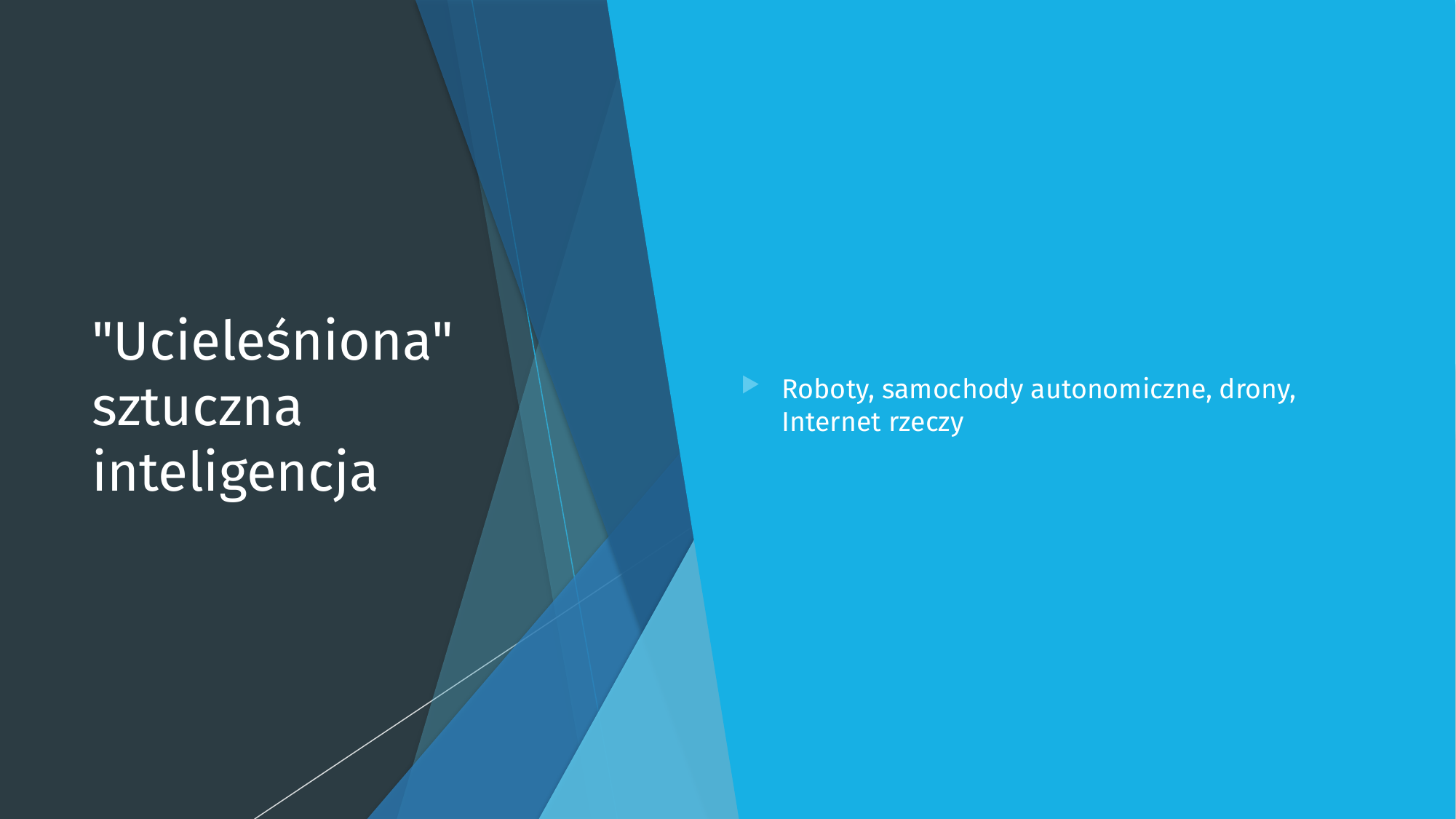

# "Ucieleśniona" sztuczna inteligencja
Roboty, samochody autonomiczne, drony, Internet rzeczy